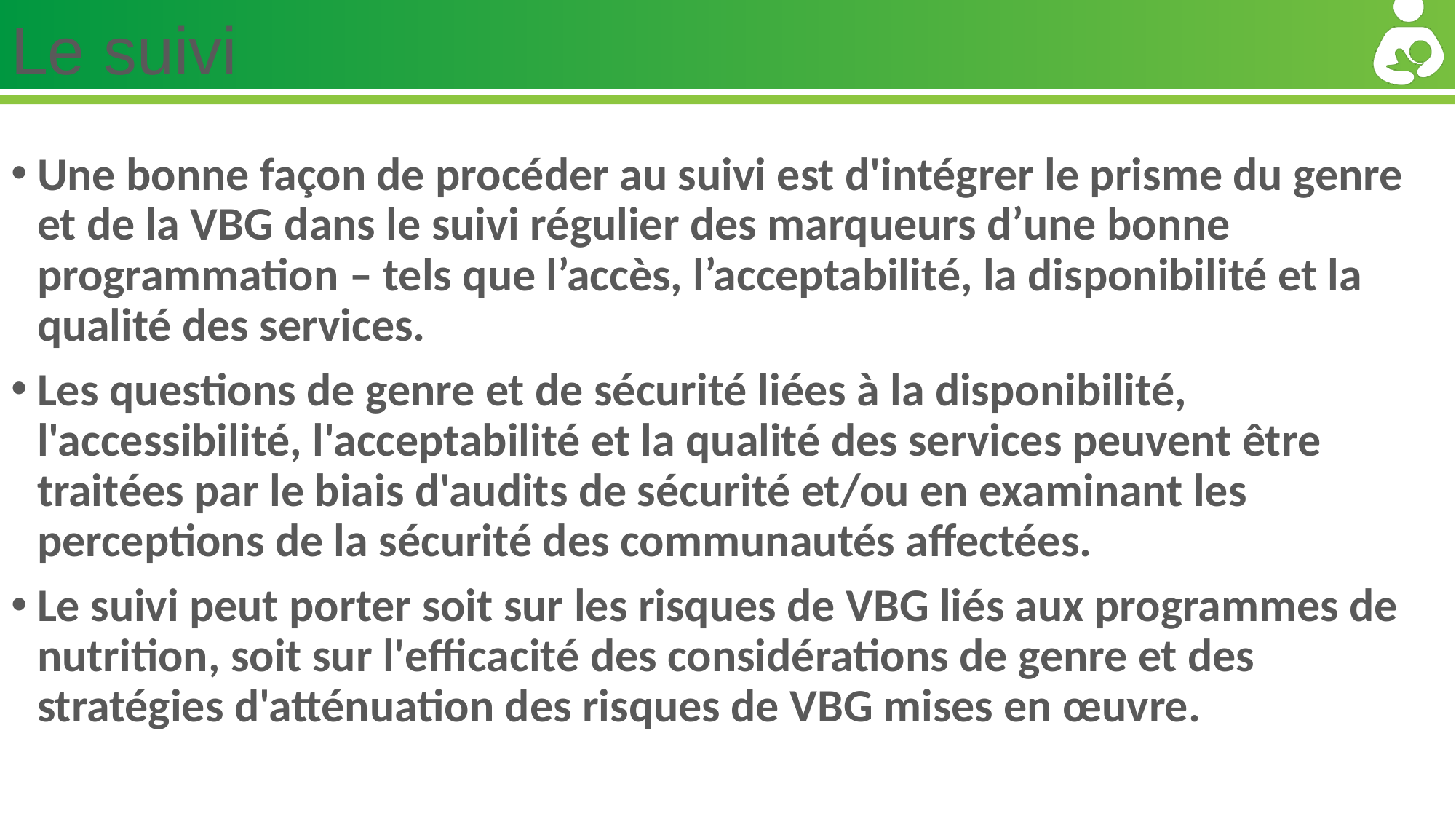

# Le suivi
Une bonne façon de procéder au suivi est d'intégrer le prisme du genre et de la VBG dans le suivi régulier des marqueurs d’une bonne programmation – tels que l’accès, l’acceptabilité, la disponibilité et la qualité des services.
Les questions de genre et de sécurité liées à la disponibilité, l'accessibilité, l'acceptabilité et la qualité des services peuvent être traitées par le biais d'audits de sécurité et/ou en examinant les perceptions de la sécurité des communautés affectées.
Le suivi peut porter soit sur les risques de VBG liés aux programmes de nutrition, soit sur l'efficacité des considérations de genre et des stratégies d'atténuation des risques de VBG mises en œuvre.